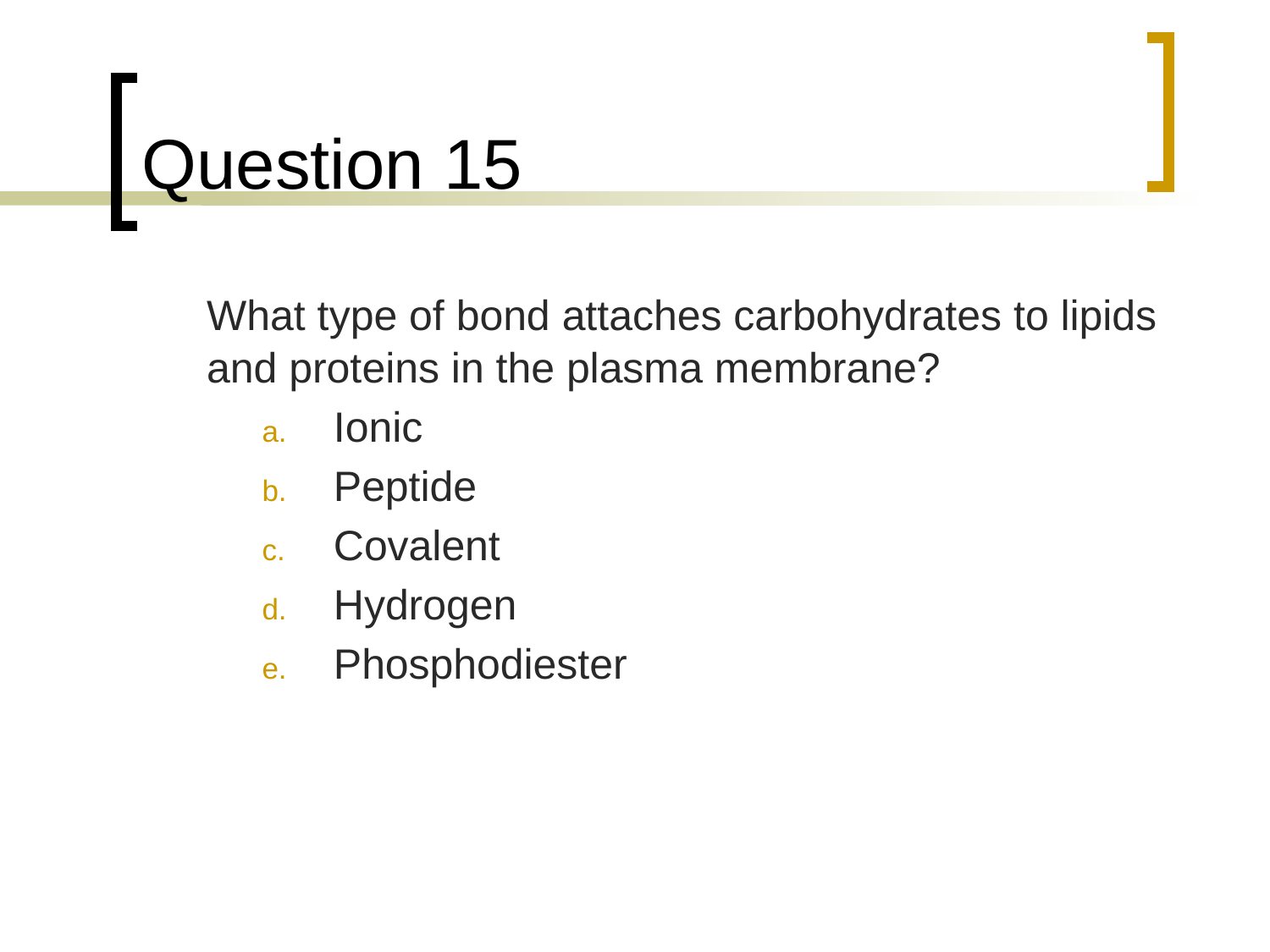

# Question 15
	What type of bond attaches carbohydrates to lipids and proteins in the plasma membrane?
Ionic
Peptide
Covalent
Hydrogen
Phosphodiester